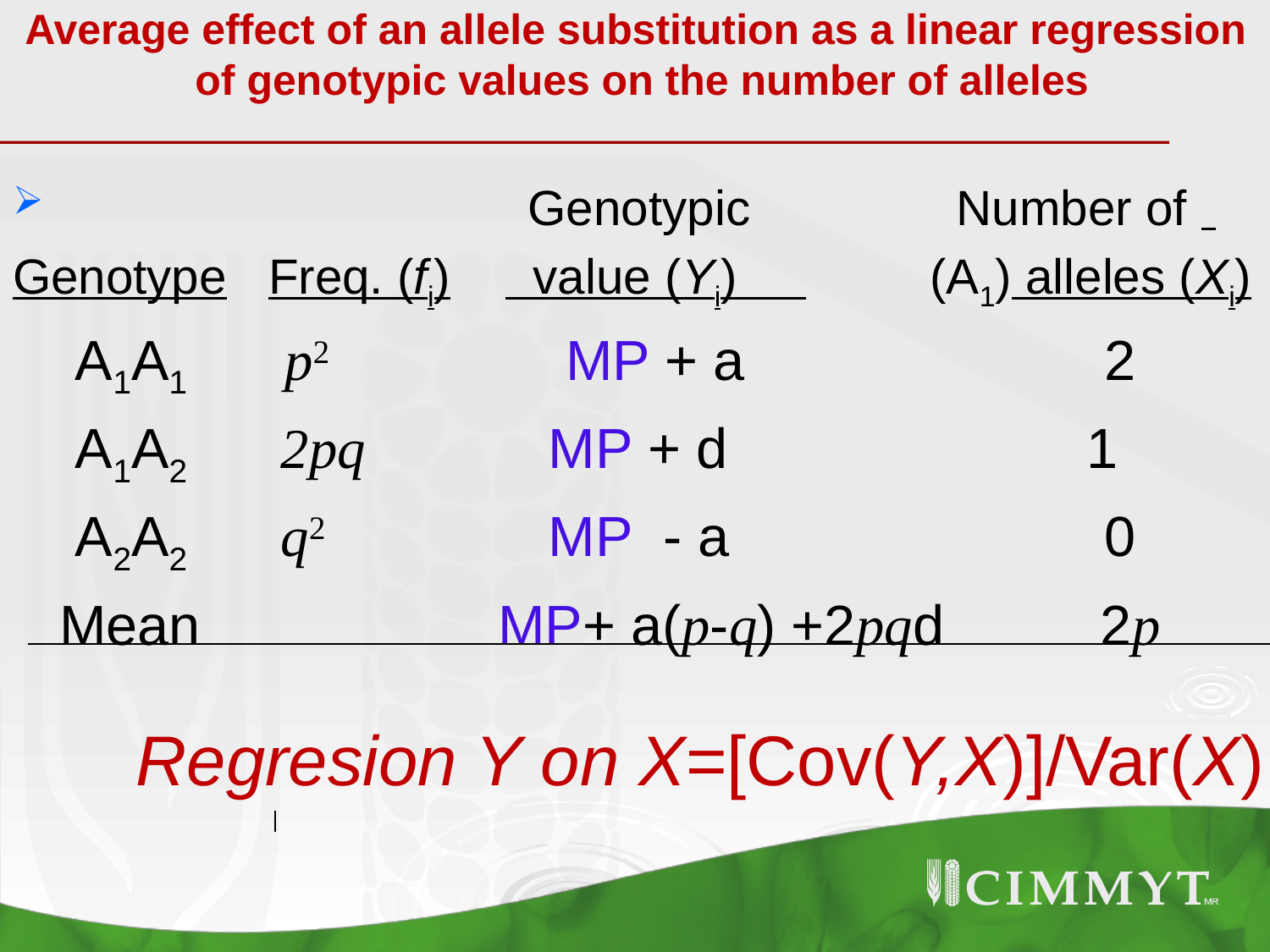

# Average effect of an allele substitution as a linear regression of genotypic values on the number of alleles
                                  Genotypic               Number of
Genotype   Freq. (fi)      value (Yi)              (A1) alleles (Xi)
    A1A1	  p2	           MP + a		             2
    A1A2	 2pq 	                 MP + d                       1
    A2A2	 q2 	                 MP  - a 		             0
   Mean                   MP+ a(p-q) +2pqd          2p
Regresion Y on X=[Cov(Y,X)]/Var(X)